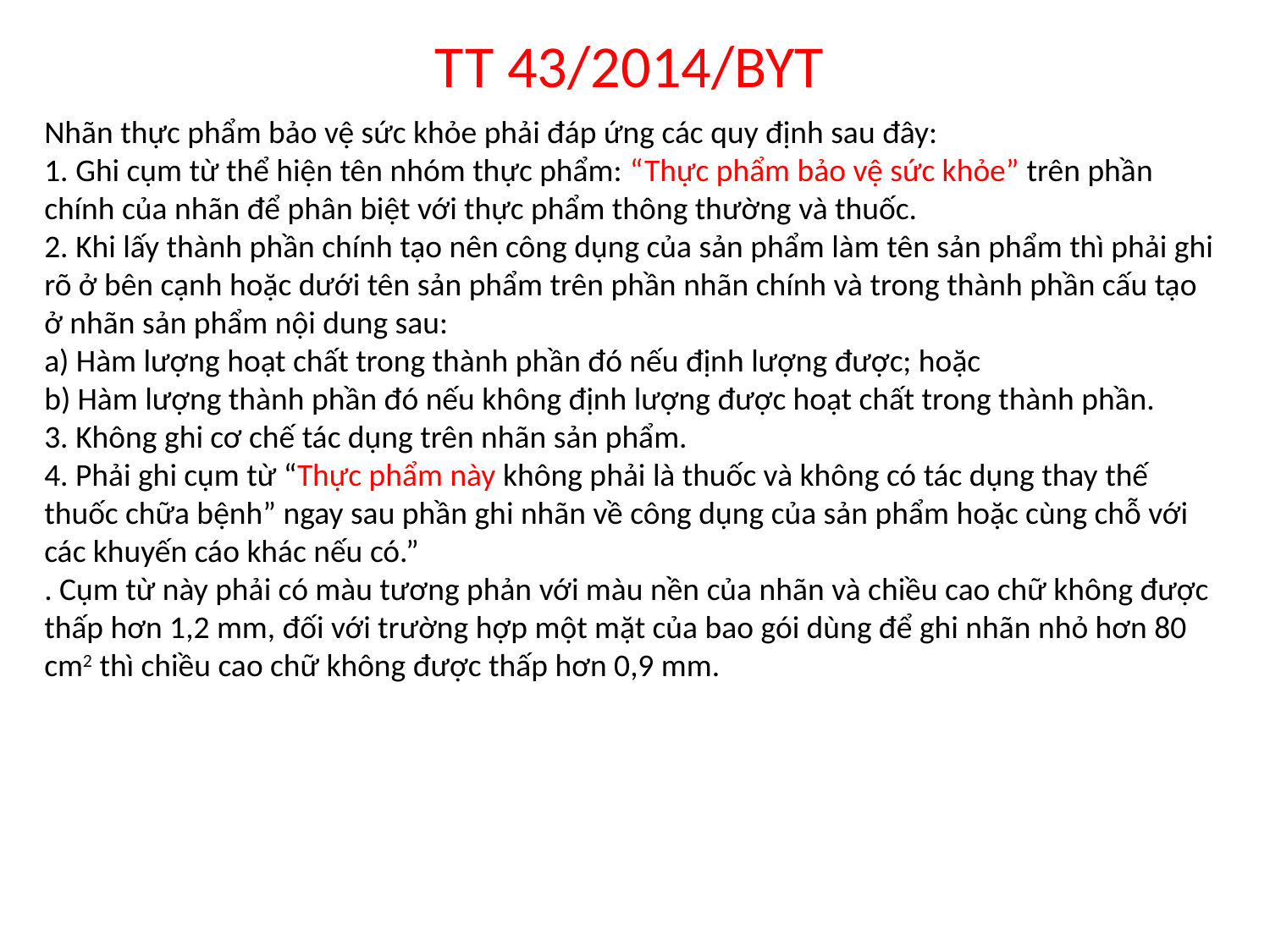

# TT 43/2014/BYT
Nhãn thực phẩm bảo vệ sức khỏe phải đáp ứng các quy định sau đây:
1. Ghi cụm từ thể hiện tên nhóm thực phẩm: “Thực phẩm bảo vệ sức khỏe” trên phần chính của nhãn để phân biệt với thực phẩm thông thường và thuốc.
2. Khi lấy thành phần chính tạo nên công dụng của sản phẩm làm tên sản phẩm thì phải ghi rõ ở bên cạnh hoặc dưới tên sản phẩm trên phần nhãn chính và trong thành phần cấu tạo ở nhãn sản phẩm nội dung sau:
a) Hàm lượng hoạt chất trong thành phần đó nếu định lượng được; hoặc
b) Hàm lượng thành phần đó nếu không định lượng được hoạt chất trong thành phần.
3. Không ghi cơ chế tác dụng trên nhãn sản phẩm.
4. Phải ghi cụm từ “Thực phẩm này không phải là thuốc và không có tác dụng thay thế thuốc chữa bệnh” ngay sau phần ghi nhãn về công dụng của sản phẩm hoặc cùng chỗ với các khuyến cáo khác nếu có.”
. Cụm từ này phải có màu tương phản với màu nền của nhãn và chiều cao chữ không được thấp hơn 1,2 mm, đối với trường hợp một mặt của bao gói dùng để ghi nhãn nhỏ hơn 80 cm2 thì chiều cao chữ không được thấp hơn 0,9 mm.